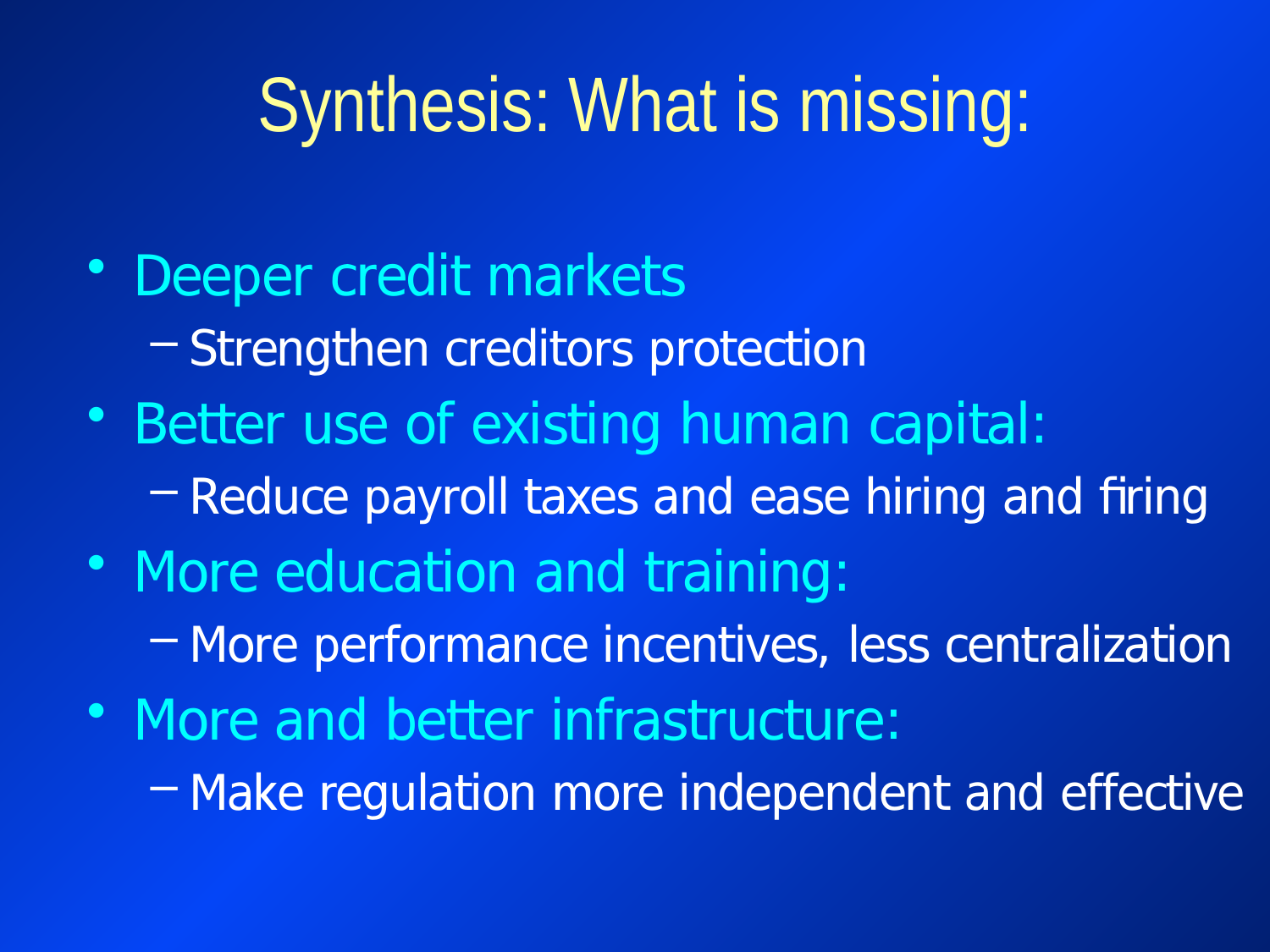

# Synthesis: What is missing:
Deeper credit markets
Strengthen creditors protection
Better use of existing human capital:
Reduce payroll taxes and ease hiring and firing
More education and training:
More performance incentives, less centralization
More and better infrastructure:
Make regulation more independent and effective